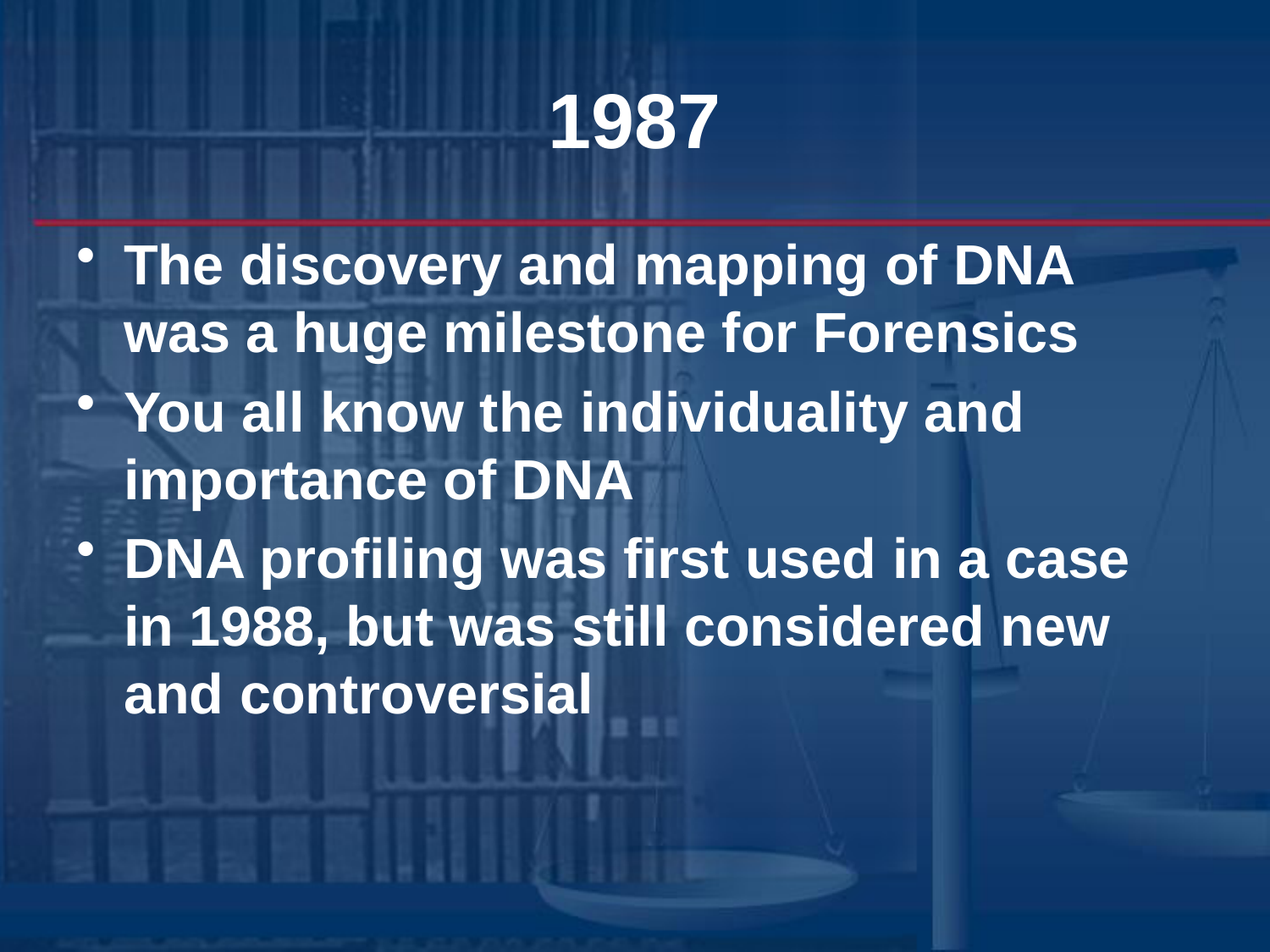

# 1987
The discovery and mapping of DNA was a huge milestone for Forensics
You all know the individuality and importance of DNA
DNA profiling was first used in a case in 1988, but was still considered new and controversial